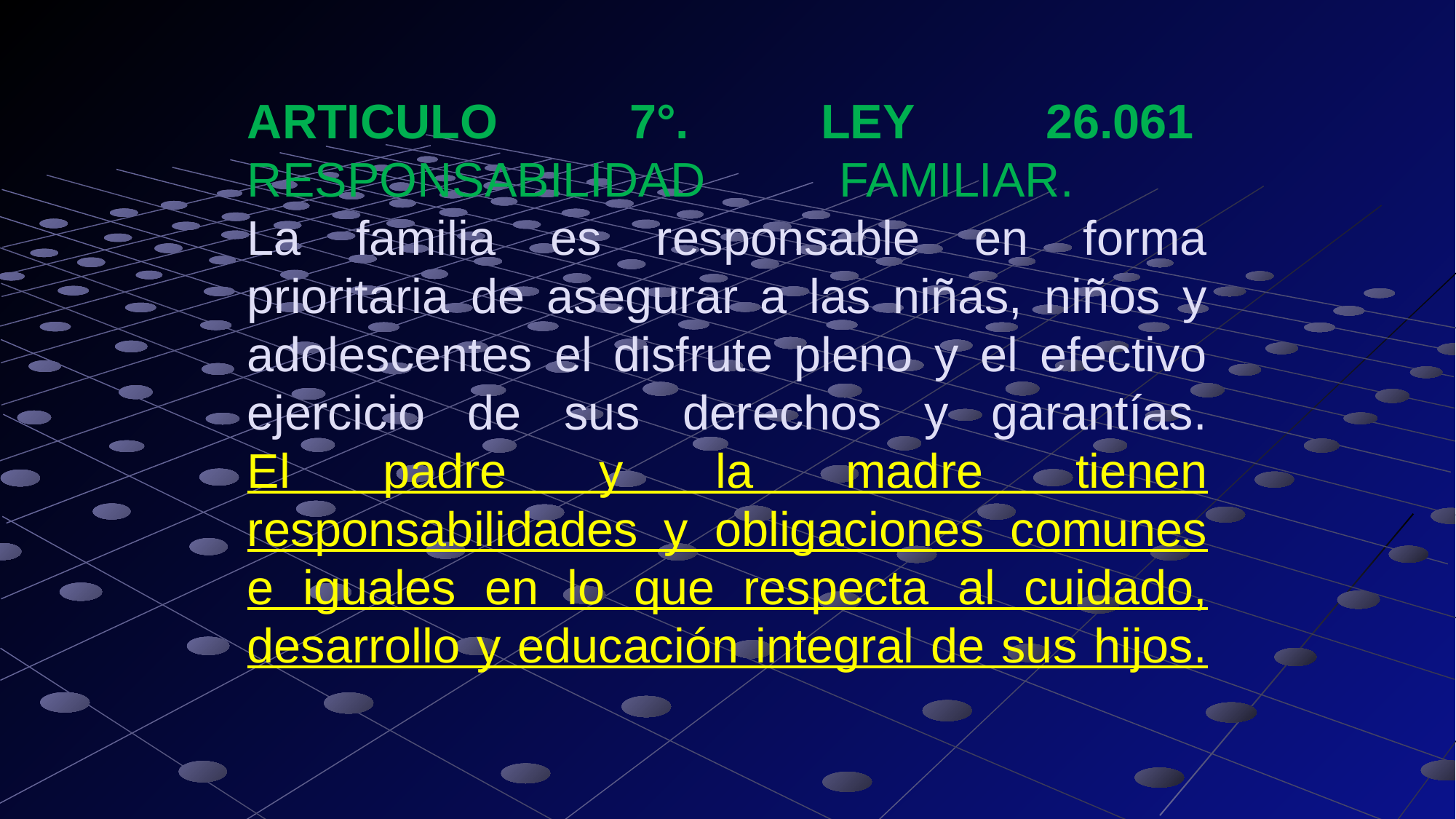

# ARTICULO 7°. LEY 26.061  RESPONSABILIDAD FAMILIAR. La familia es responsable en forma prioritaria de asegurar a las niñas, niños y adolescentes el disfrute pleno y el efectivo ejercicio de sus derechos y garantías. El padre y la madre tienen responsabilidades y obligaciones comunes e iguales en lo que respecta al cuidado, desarrollo y educación integral de sus hijos.